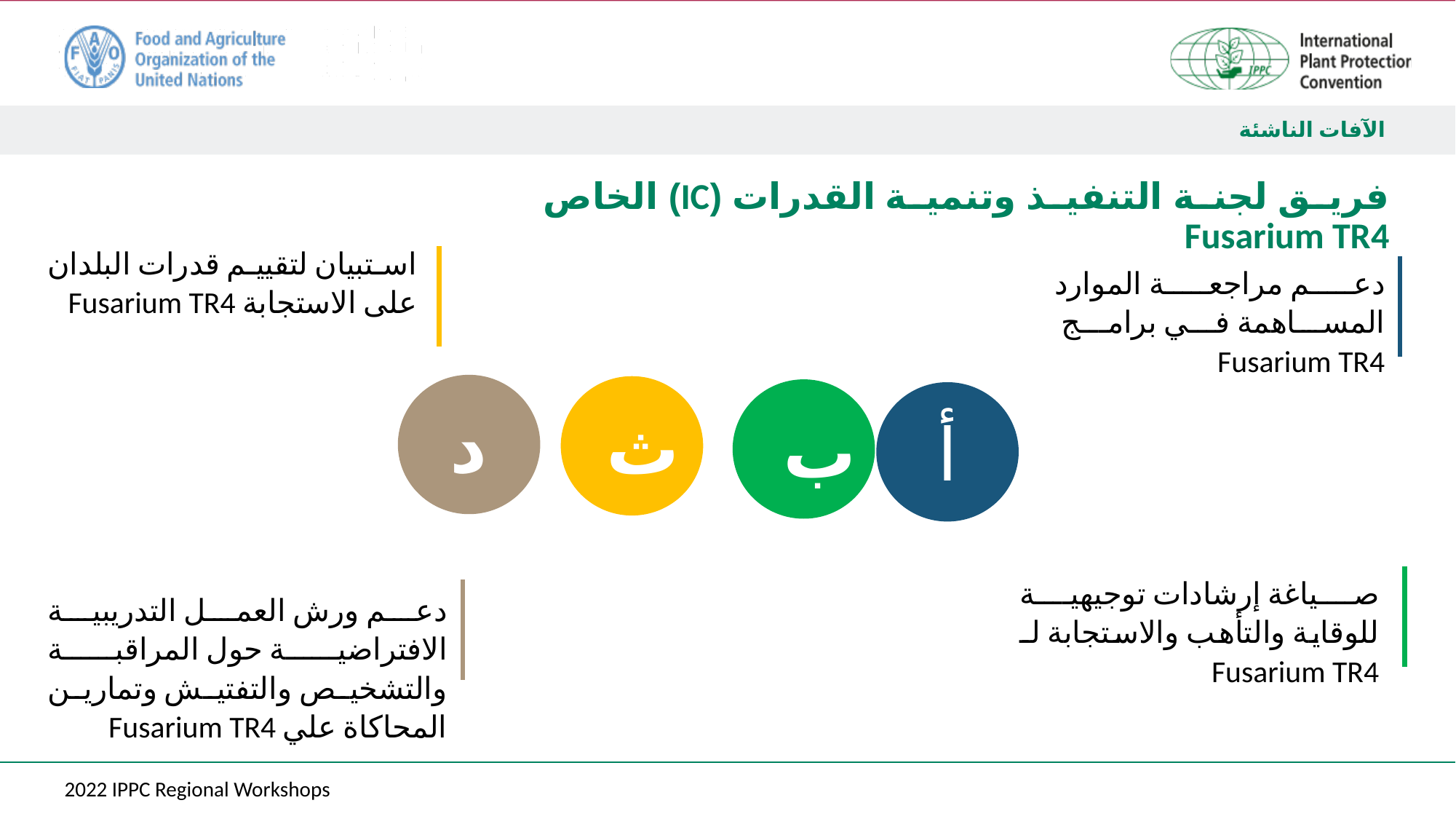

فريق لجنة التنفيذ وتنمية القدرات (IC) الخاص Fusarium TR4
استبيان لتقييم قدرات البلدان على الاستجابة Fusarium TR4
دعم مراجعة الموارد المساهمة في برامج  Fusarium TR4

د

ث

ب
أ
صياغة إرشادات توجيهية للوقاية والتأهب والاستجابة لـ Fusarium TR4
دعم ورش العمل التدريبية الافتراضية حول المراقبة والتشخيص والتفتيش وتمارين المحاكاة علي Fusarium TR4